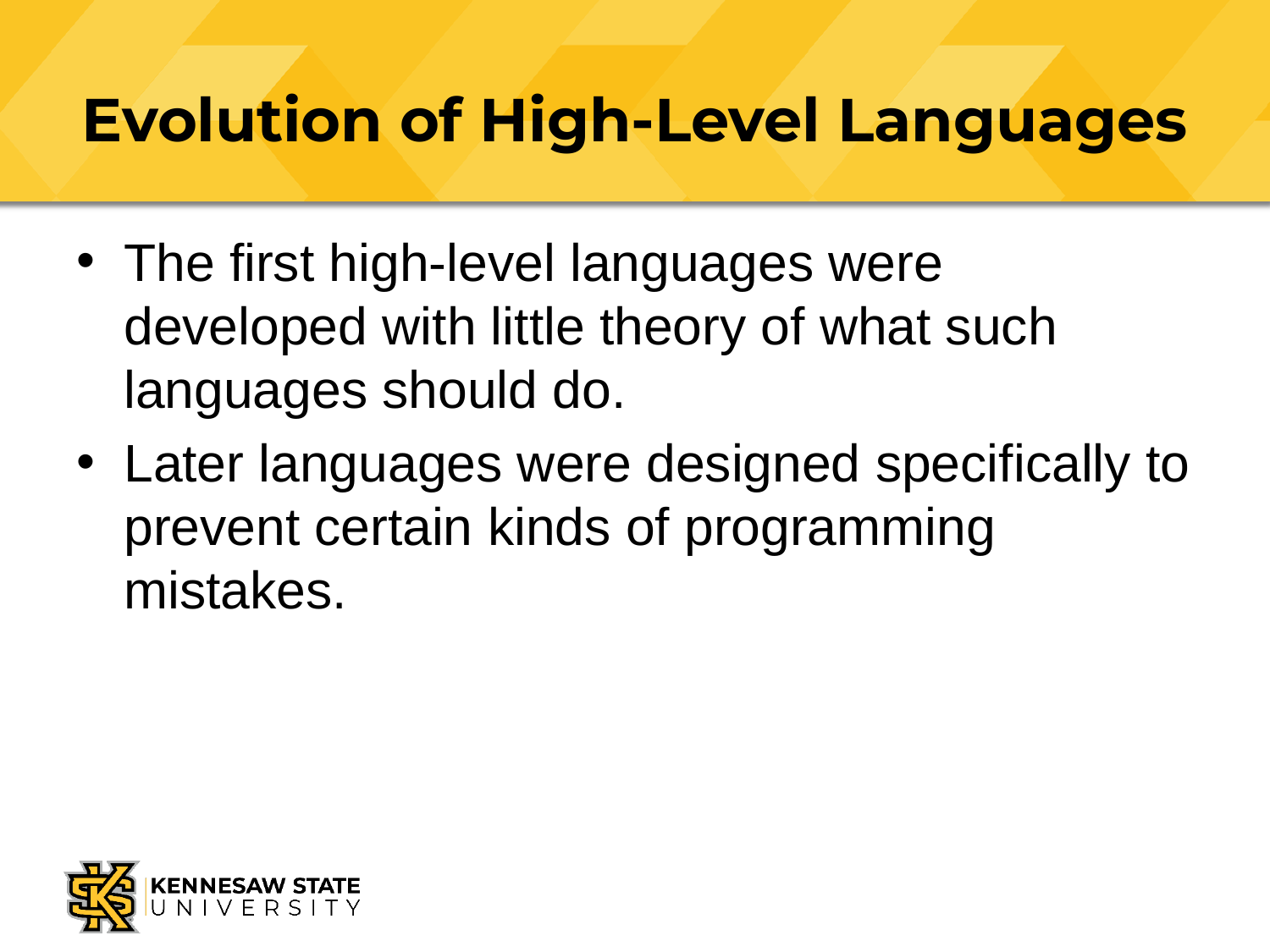

# Evolution of High-Level Languages
The first high-level languages were developed with little theory of what such languages should do.
Later languages were designed specifically to prevent certain kinds of programming mistakes.